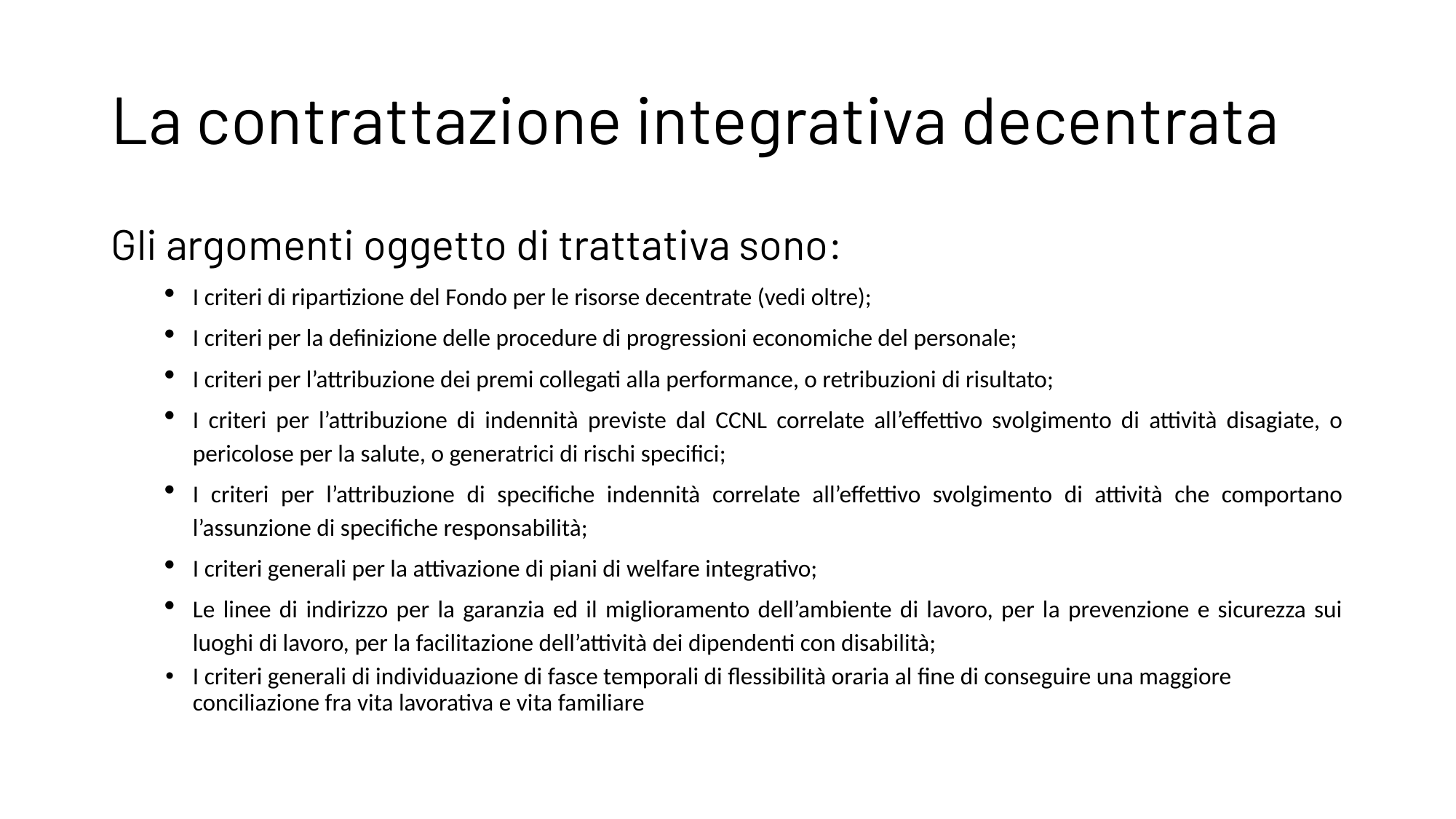

# La contrattazione integrativa decentrata
Gli argomenti oggetto di trattativa sono:
I criteri di ripartizione del Fondo per le risorse decentrate (vedi oltre);
I criteri per la definizione delle procedure di progressioni economiche del personale;
I criteri per l’attribuzione dei premi collegati alla performance, o retribuzioni di risultato;
I criteri per l’attribuzione di indennità previste dal CCNL correlate all’effettivo svolgimento di attività disagiate, o pericolose per la salute, o generatrici di rischi specifici;
I criteri per l’attribuzione di specifiche indennità correlate all’effettivo svolgimento di attività che comportano l’assunzione di specifiche responsabilità;
I criteri generali per la attivazione di piani di welfare integrativo;
Le linee di indirizzo per la garanzia ed il miglioramento dell’ambiente di lavoro, per la prevenzione e sicurezza sui luoghi di lavoro, per la facilitazione dell’attività dei dipendenti con disabilità;
I criteri generali di individuazione di fasce temporali di flessibilità oraria al fine di conseguire una maggiore conciliazione fra vita lavorativa e vita familiare